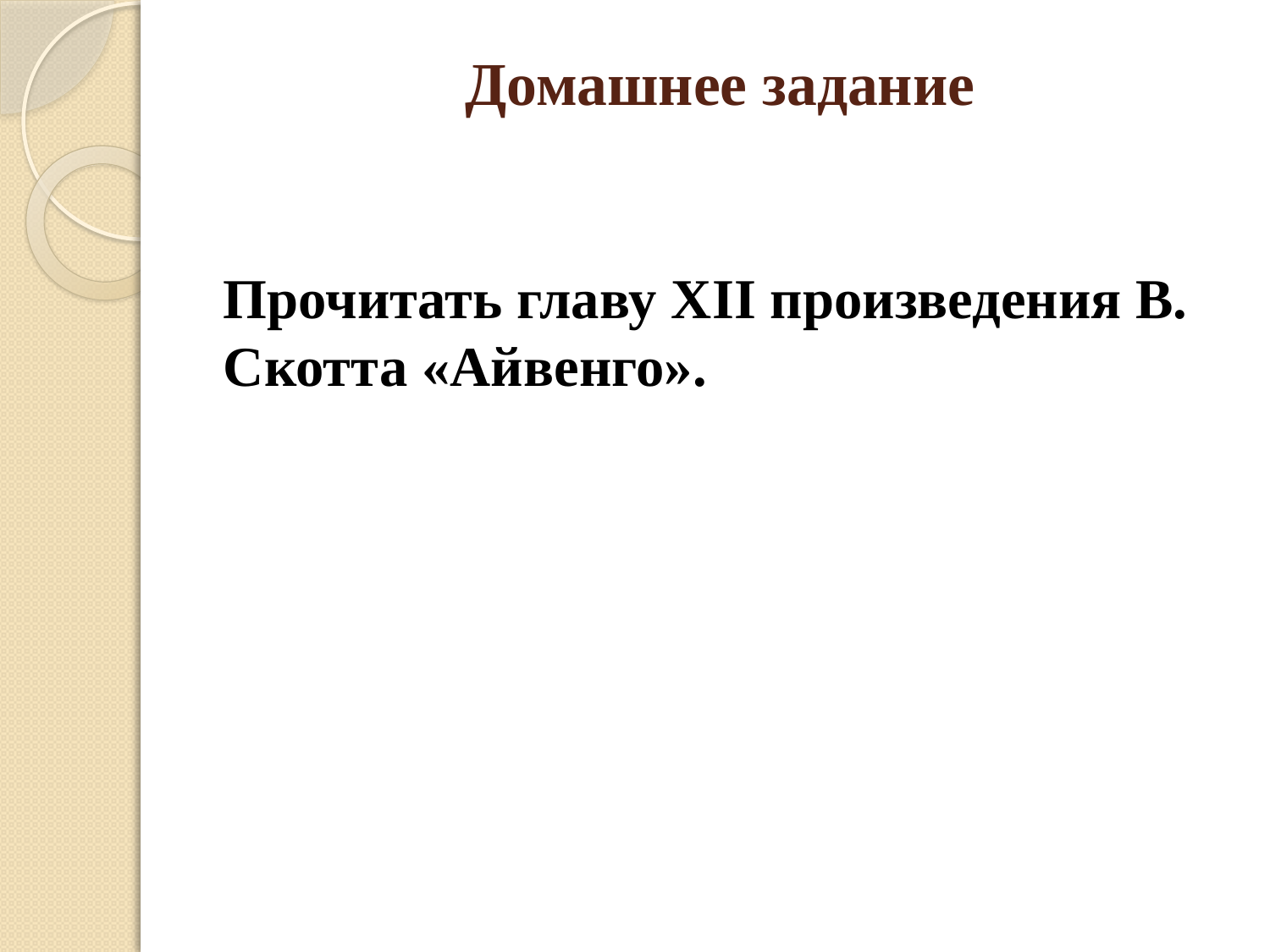

# Домашнее задание
Прочитать главу XII произведения В. Скотта «Айвенго».